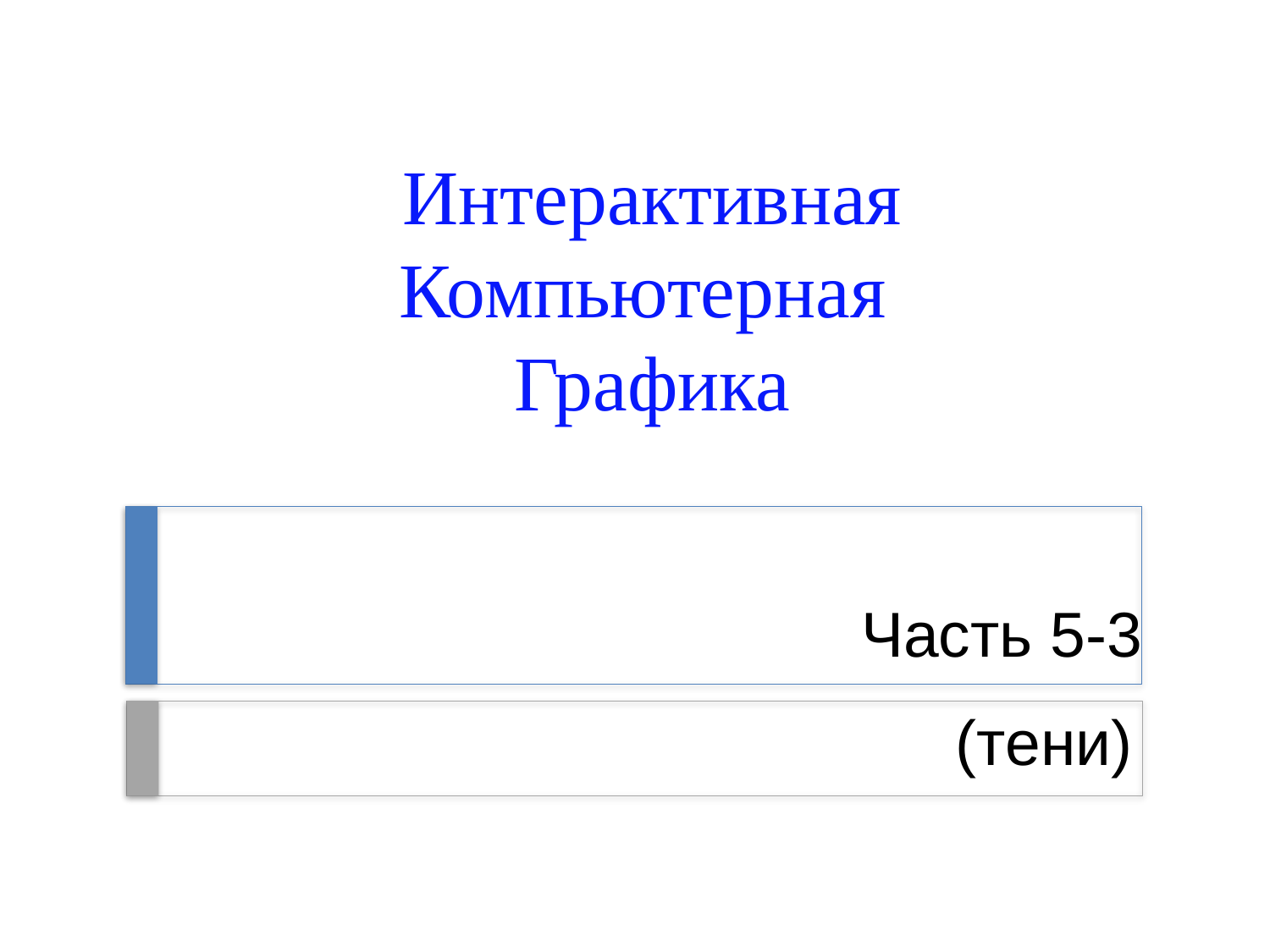

Интерактивная
Компьютерная
Графика
Часть 5-3
# (тени)